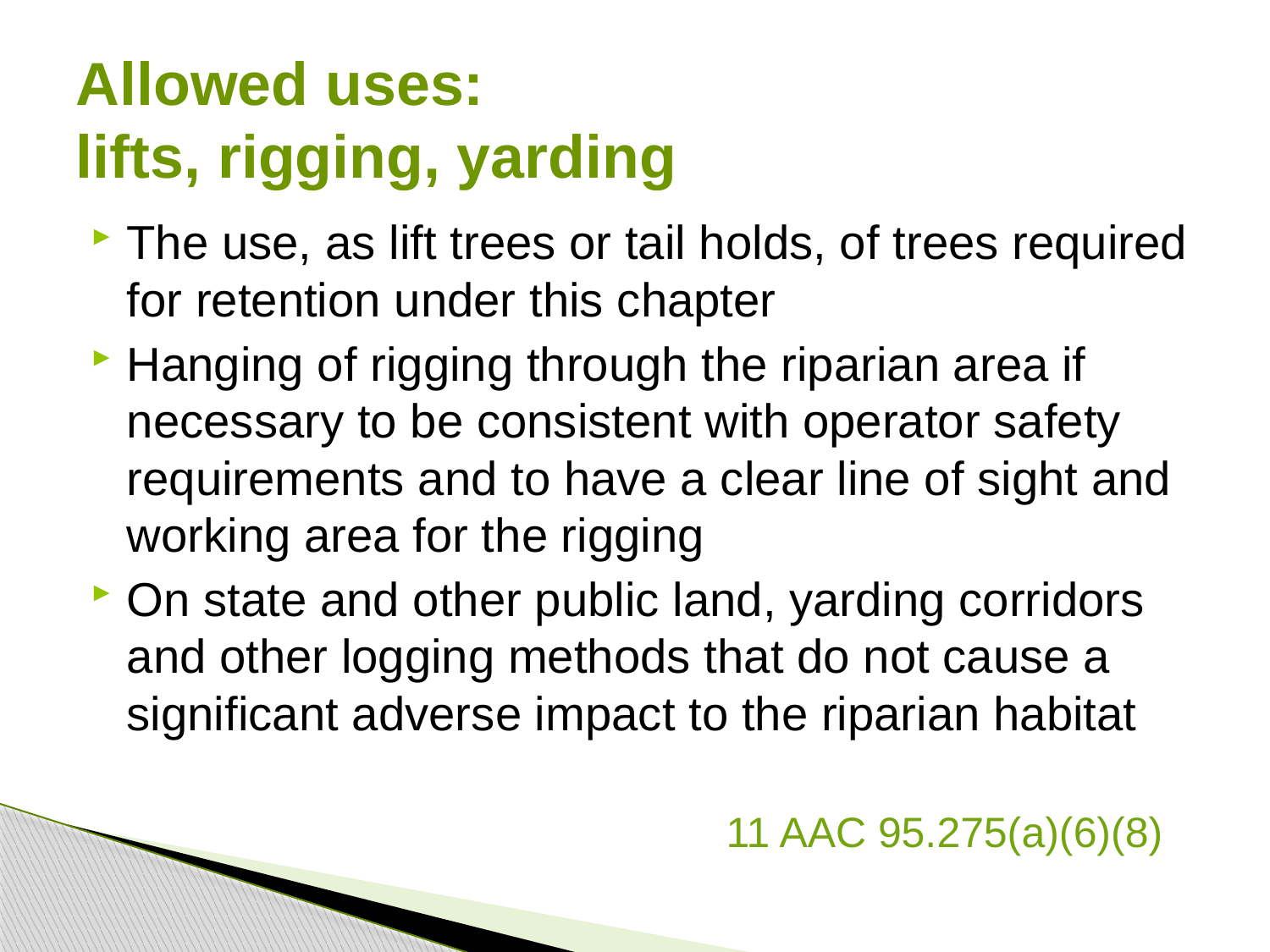

# Allowed uses: lifts, rigging, yarding
The use, as lift trees or tail holds, of trees required for retention under this chapter
Hanging of rigging through the riparian area if necessary to be consistent with operator safety requirements and to have a clear line of sight and working area for the rigging
On state and other public land, yarding corridors and other logging methods that do not cause a significant adverse impact to the riparian habitat

					11 AAC 95.275(a)(6)(8)